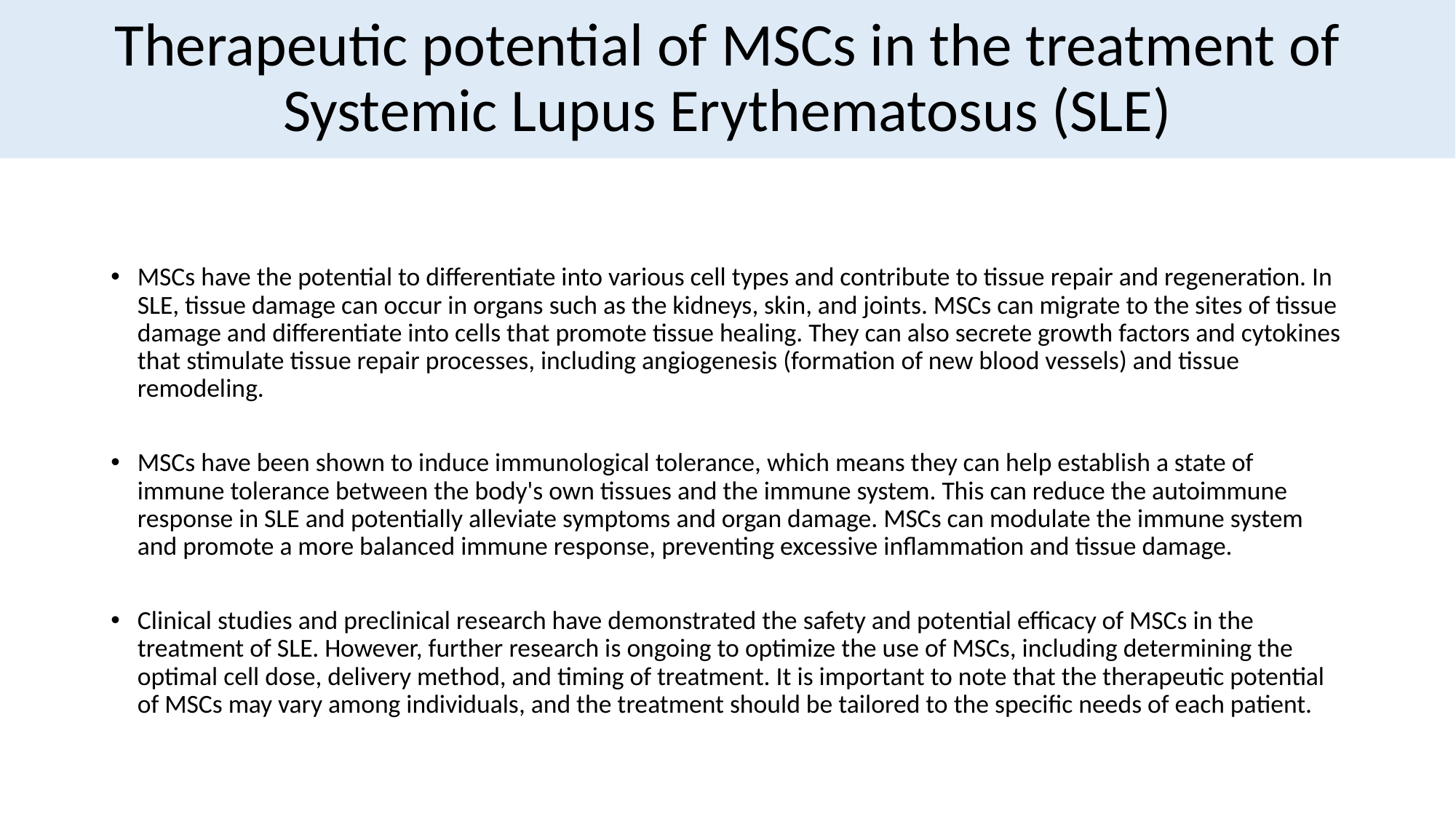

# Therapeutic potential of MSCs in the treatment of Systemic Lupus Erythematosus (SLE)

MSCs have the potential to differentiate into various cell types and contribute to tissue repair and regeneration. In SLE, tissue damage can occur in organs such as the kidneys, skin, and joints. MSCs can migrate to the sites of tissue damage and differentiate into cells that promote tissue healing. They can also secrete growth factors and cytokines that stimulate tissue repair processes, including angiogenesis (formation of new blood vessels) and tissue remodeling.

MSCs have been shown to induce immunological tolerance, which means they can help establish a state of immune tolerance between the body's own tissues and the immune system. This can reduce the autoimmune response in SLE and potentially alleviate symptoms and organ damage. MSCs can modulate the immune system and promote a more balanced immune response, preventing excessive inflammation and tissue damage.

Clinical studies and preclinical research have demonstrated the safety and potential efficacy of MSCs in the treatment of SLE. However, further research is ongoing to optimize the use of MSCs, including determining the optimal cell dose, delivery method, and timing of treatment. It is important to note that the therapeutic potential of MSCs may vary among individuals, and the treatment should be tailored to the specific needs of each patient.